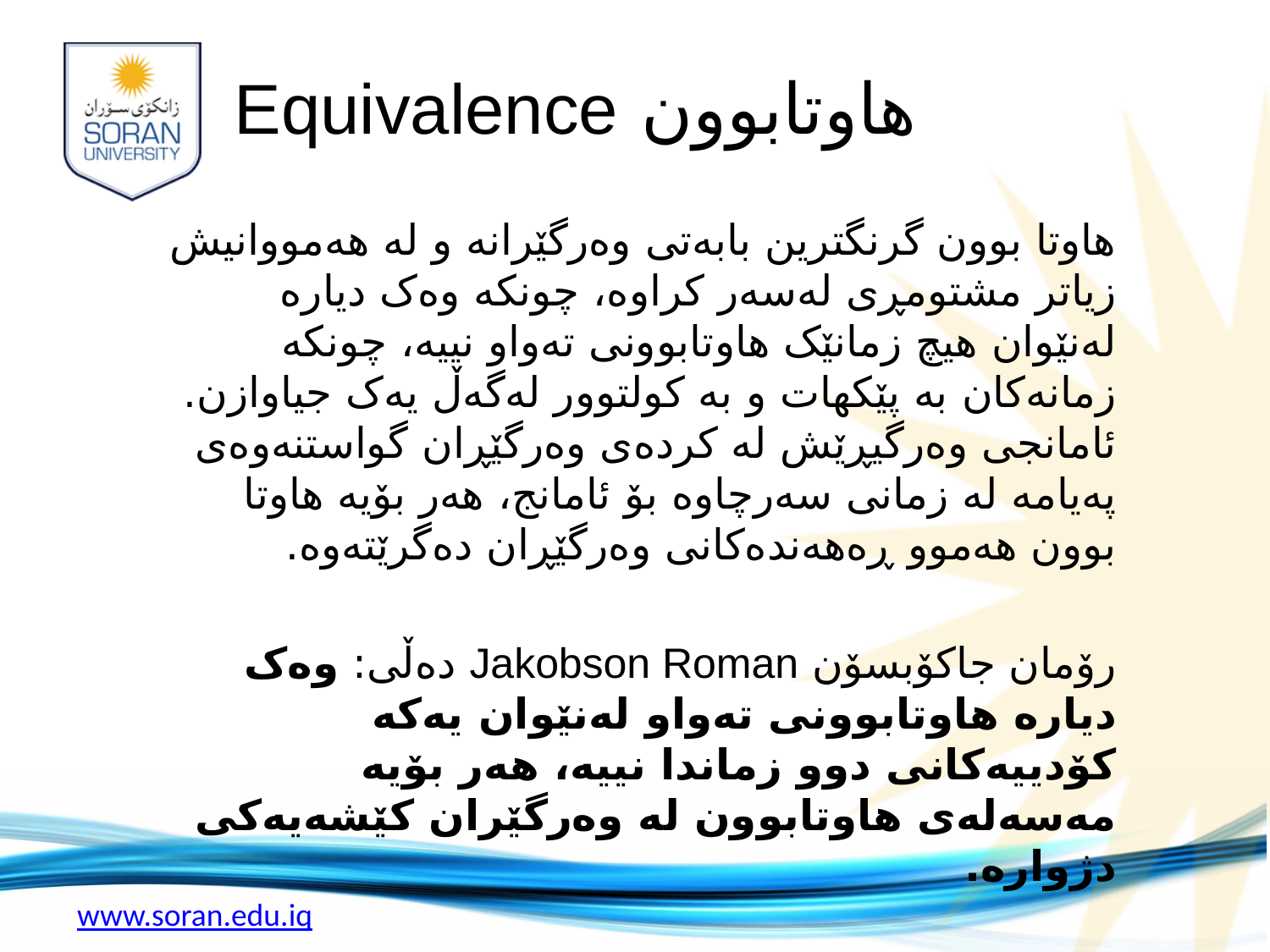

# هاوتابوون Equivalence
هاوتا بوون گرنگترین بابەتی وەرگێرانە و لە هەمووانیش زیاتر مشتومڕی لەسەر کراوە، چونکە وەک دیارە لەنێوان هیچ زمانێک هاوتابوونی تەواو نییە، چونکە زمانەکان بە پێکهات و بە کولتوور لەگەڵ یەک جیاوازن. ئامانجی وەرگیڕێش لە کردەی وەرگێڕان گواستنەوەی پەیامە لە زمانی سەرچاوە بۆ ئامانج، هەر بۆیە هاوتا بوون هەموو ڕەهەندەکانی وەرگێڕان دەگرێتەوە.

رۆمان جاکۆبسۆن Jakobson Roman دەڵی: وەک دیارە هاوتابوونی تەواو لەنێوان یەکە کۆدییەکانی دوو زماندا نییە، هەر بۆیە مەسەلەی هاوتابوون لە وەرگێران کێشەیەکی دژوارە.